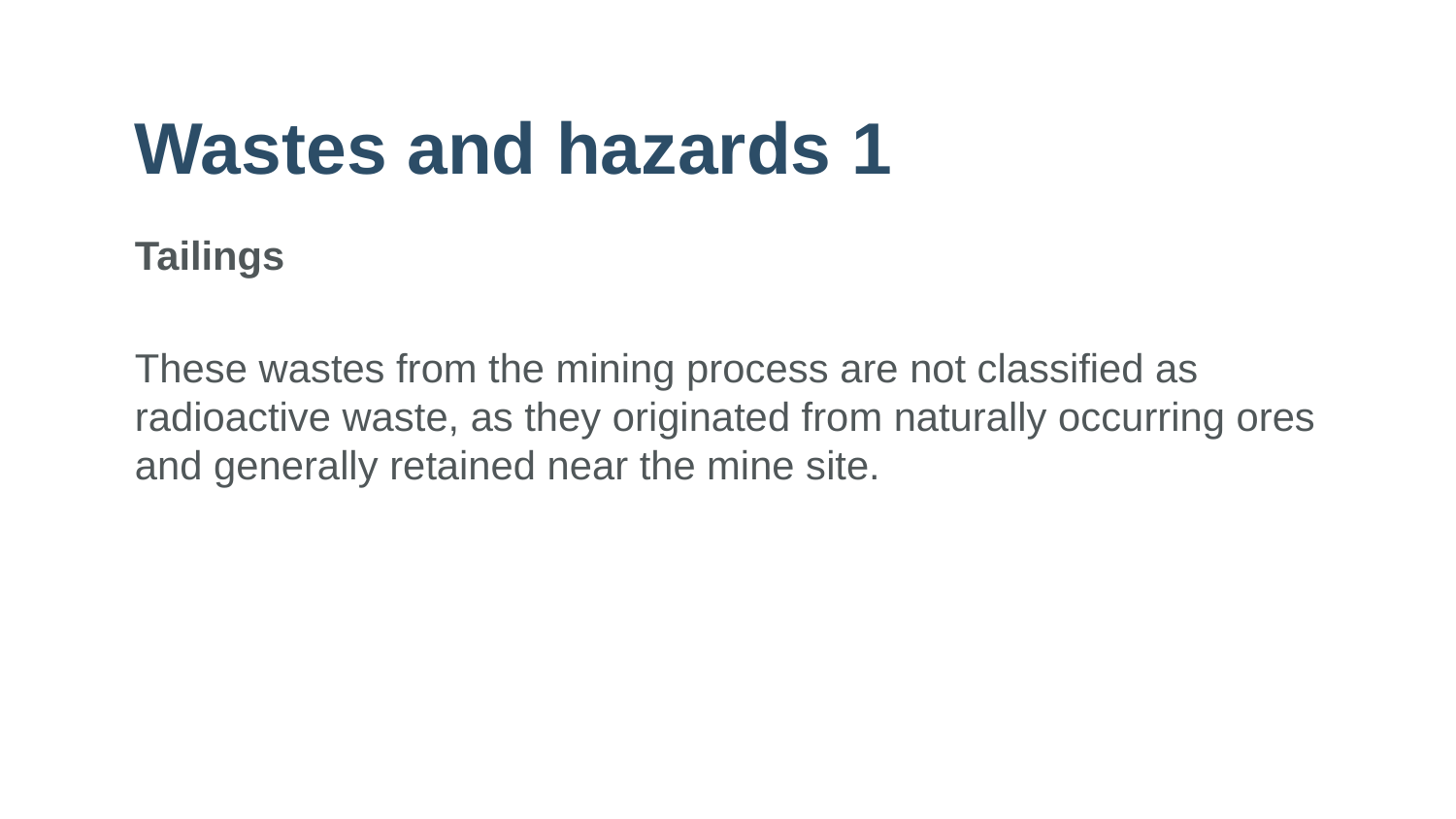

# Wastes and hazards 1
Tailings

These wastes from the mining process are not classified as radioactive waste, as they originated from naturally occurring ores and generally retained near the mine site.